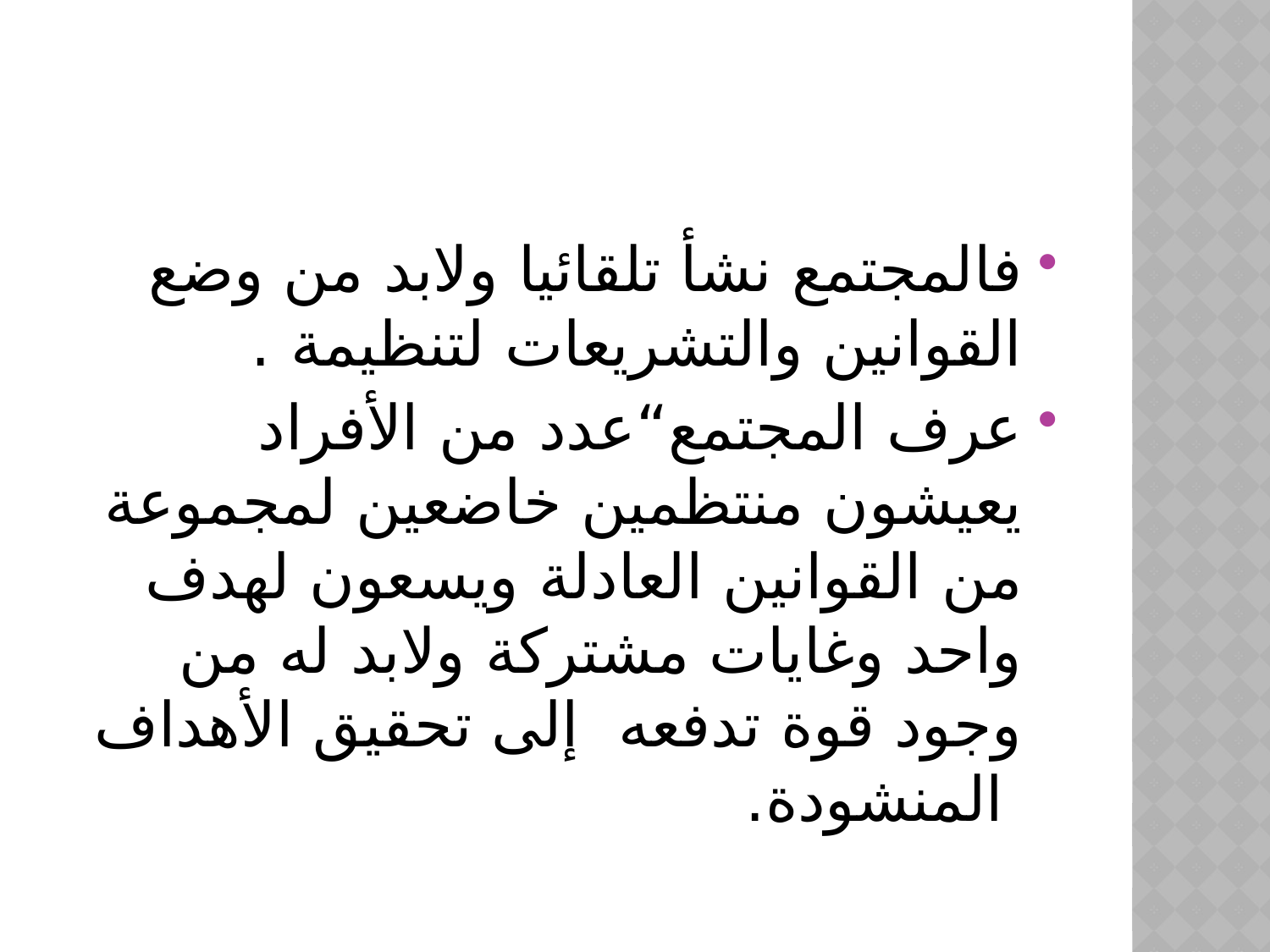

#
فالمجتمع نشأ تلقائيا ولابد من وضع القوانين والتشريعات لتنظيمة .
عرف المجتمع“عدد من الأفراد يعيشون منتظمين خاضعين لمجموعة من القوانين العادلة ويسعون لهدف واحد وغايات مشتركة ولابد له من وجود قوة تدفعه  إلى تحقيق الأهداف  المنشودة.